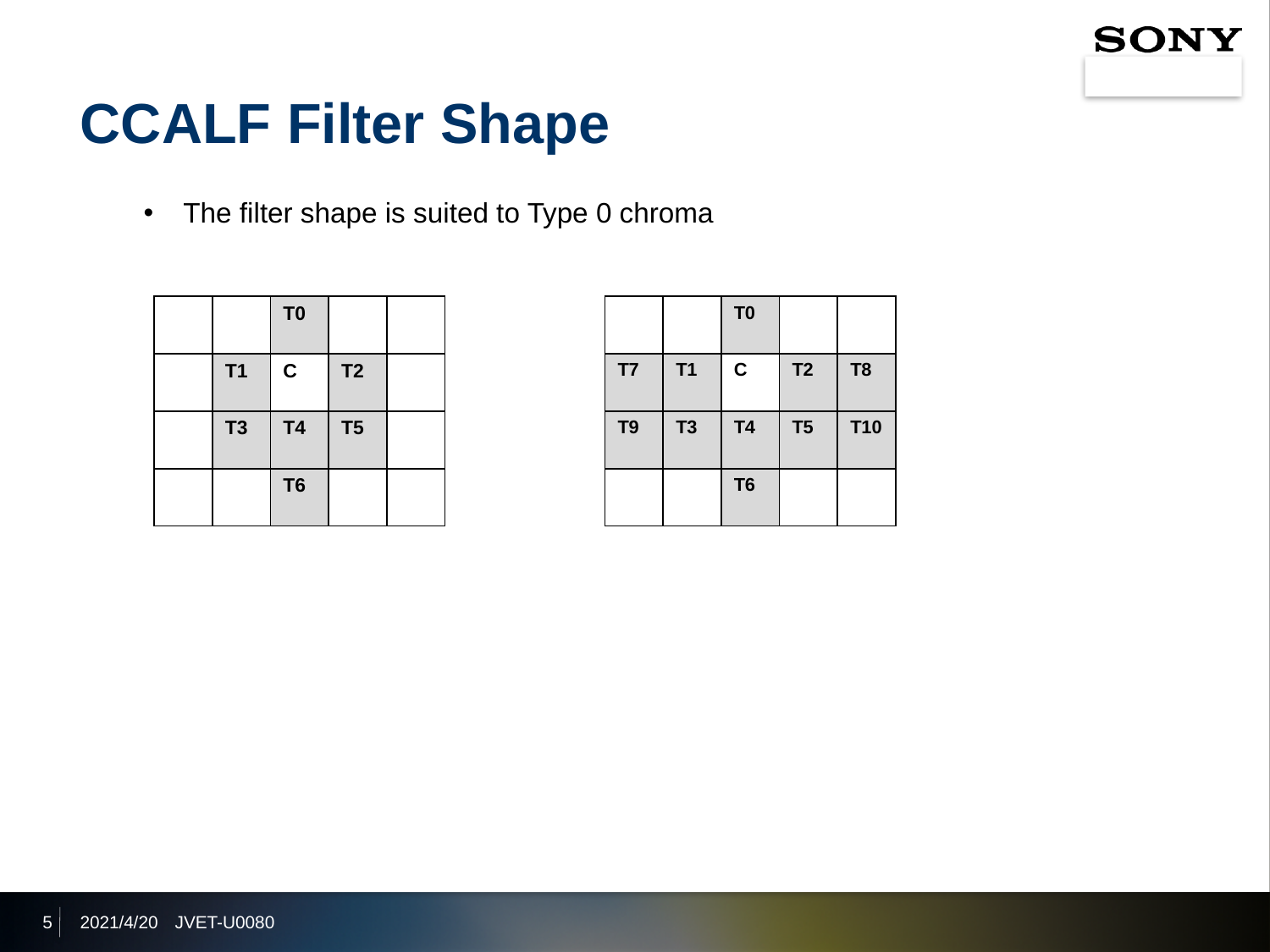

# CCALF Filter Shape

The filter shape is suited to Type 0 chroma

|  |  | T0 |  |  |
| --- | --- | --- | --- | --- |
|  | T1 | C | T2 |  |
|  | T3 | T4 | T5 |  |
|  |  | T6 |  |  |
|  |  | T0 |  |  |
| --- | --- | --- | --- | --- |
| T7 | T1 | C | T2 | T8 |
| T9 | T3 | T4 | T5 | T10 |
|  |  | T6 |  |  |
5
2021/4/20
JVET-U0080